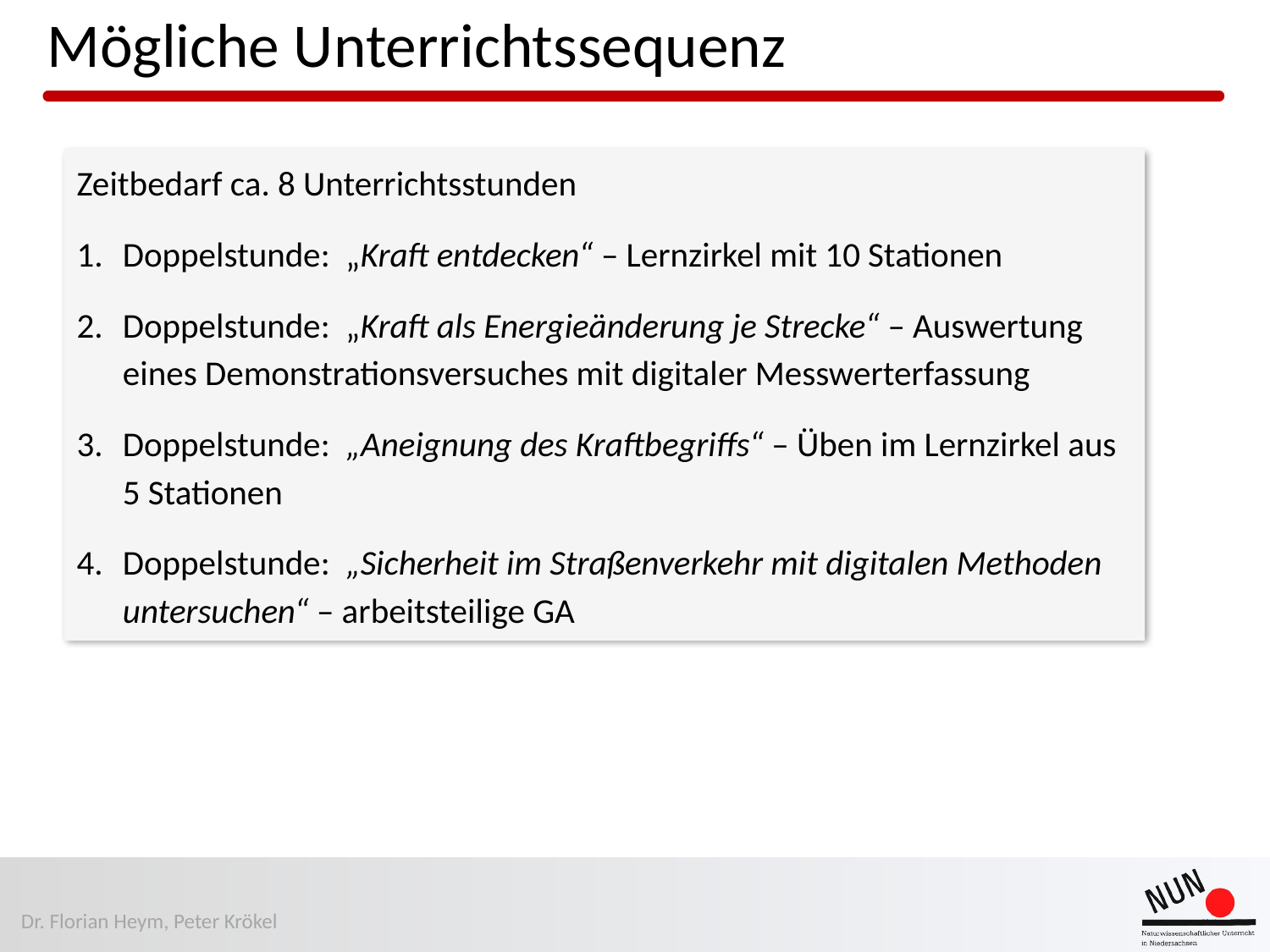

# Mögliche Unterrichtssequenz
Zeitbedarf ca. 8 Unterrichtsstunden
Doppelstunde:  „Kraft entdecken“ – Lernzirkel mit 10 Stationen
Doppelstunde:  „Kraft als Energieänderung je Strecke“ – Auswertung eines Demonstrationsversuches mit digitaler Messwerterfassung
Doppelstunde:  „Aneignung des Kraftbegriffs“ – Üben im Lernzirkel aus 5 Stationen
Doppelstunde:  „Sicherheit im Straßenverkehr mit digitalen Methoden untersuchen“ – arbeitsteilige GA